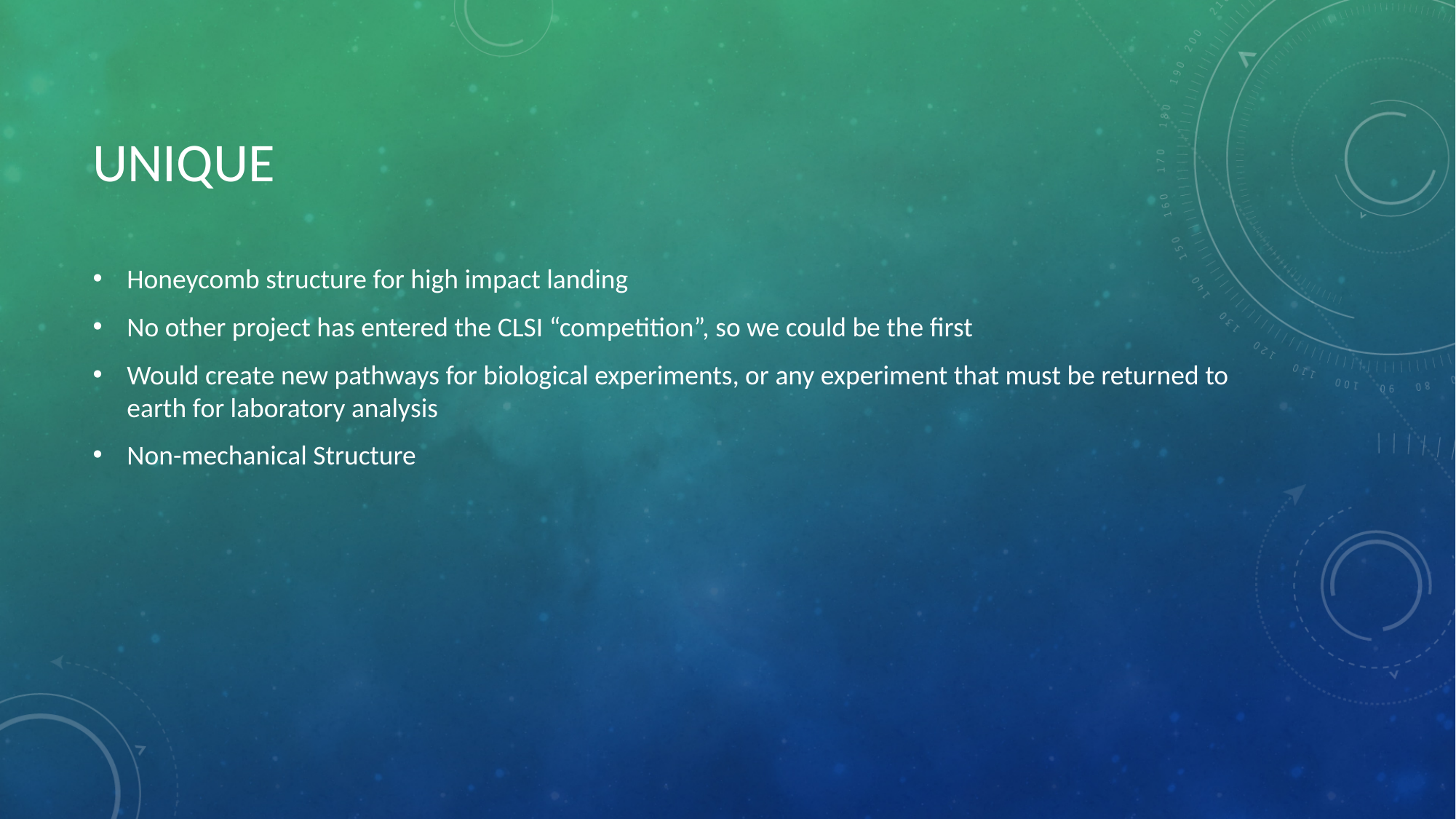

# Unique
Honeycomb structure for high impact landing
No other project has entered the CLSI “competition”, so we could be the first
Would create new pathways for biological experiments, or any experiment that must be returned to earth for laboratory analysis
Non-mechanical Structure